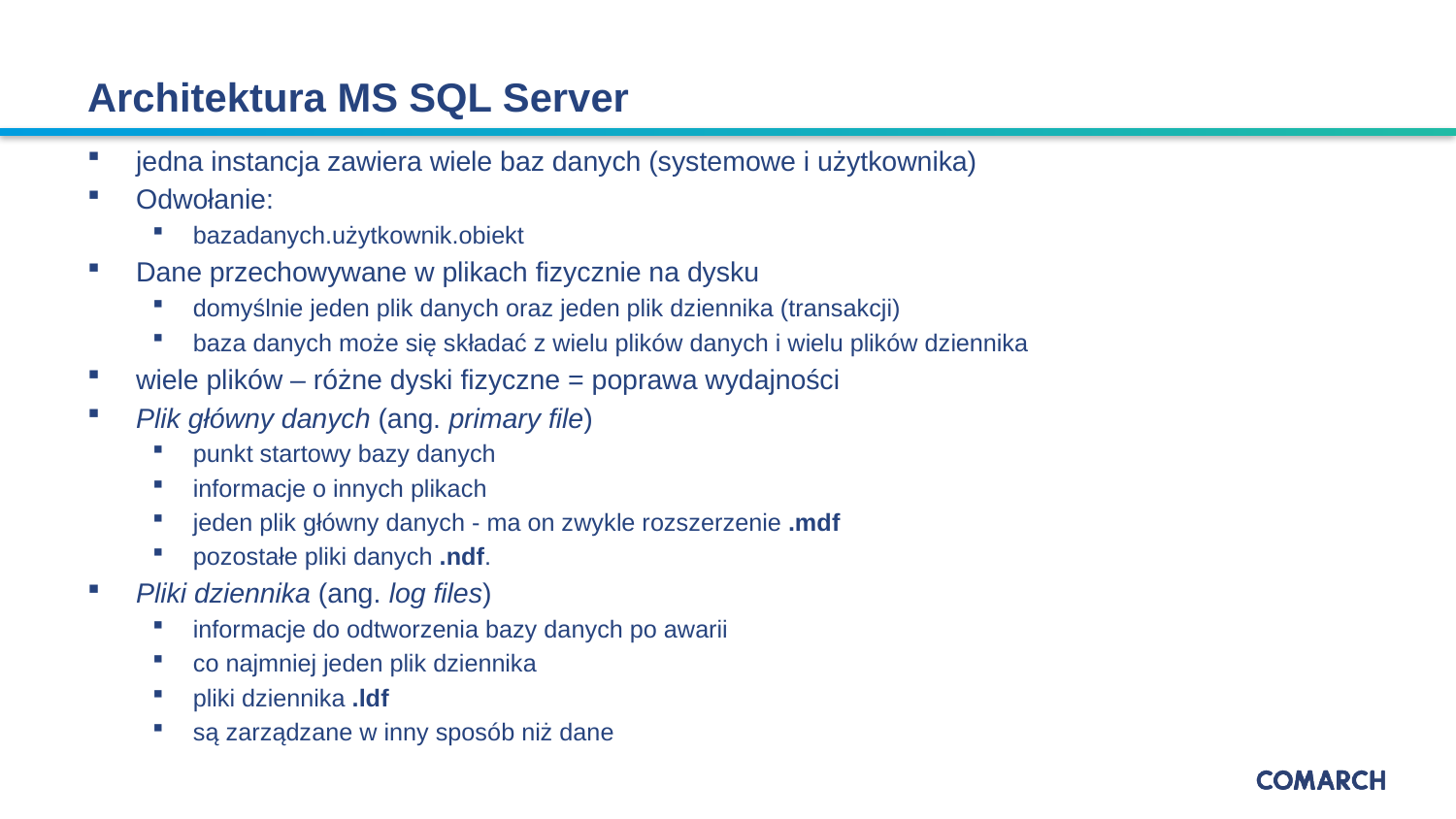

# Architektura MS SQL Server
jedna instancja zawiera wiele baz danych (systemowe i użytkownika)
Odwołanie:
bazadanych.użytkownik.obiekt
Dane przechowywane w plikach fizycznie na dysku
domyślnie jeden plik danych oraz jeden plik dziennika (transakcji)
baza danych może się składać z wielu plików danych i wielu plików dziennika
wiele plików – różne dyski fizyczne = poprawa wydajności
Plik główny danych (ang. primary file)
punkt startowy bazy danych
informacje o innych plikach
jeden plik główny danych - ma on zwykle rozszerzenie .mdf
pozostałe pliki danych .ndf.
Pliki dziennika (ang. log files)
informacje do odtworzenia bazy danych po awarii
co najmniej jeden plik dziennika
pliki dziennika .ldf
są zarządzane w inny sposób niż dane